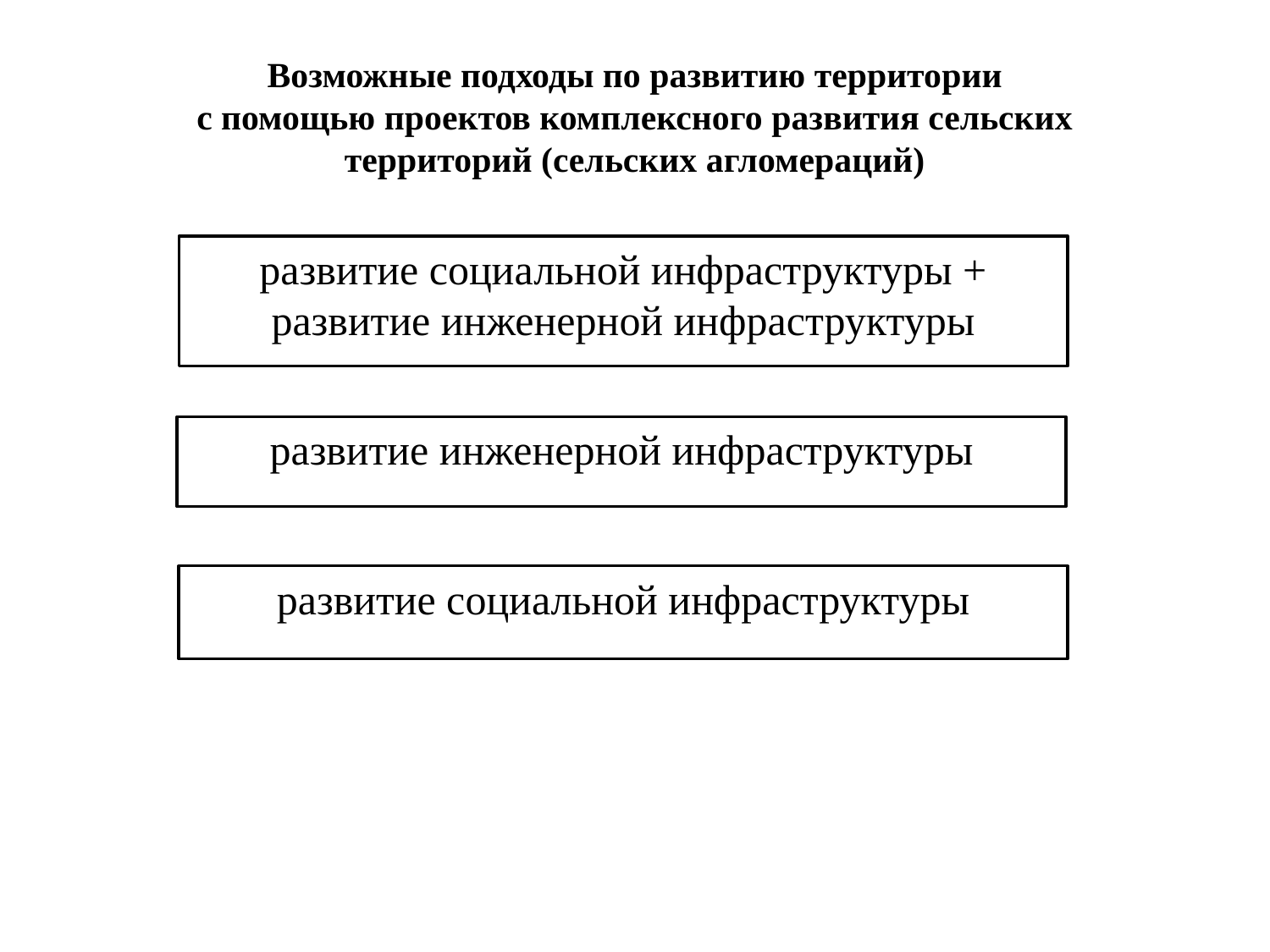

# Возможные подходы по развитию территории с помощью проектов комплексного развития сельских территорий (сельских агломераций)
развитие социальной инфраструктуры + развитие инженерной инфраструктуры
развитие инженерной инфраструктуры
развитие социальной инфраструктуры